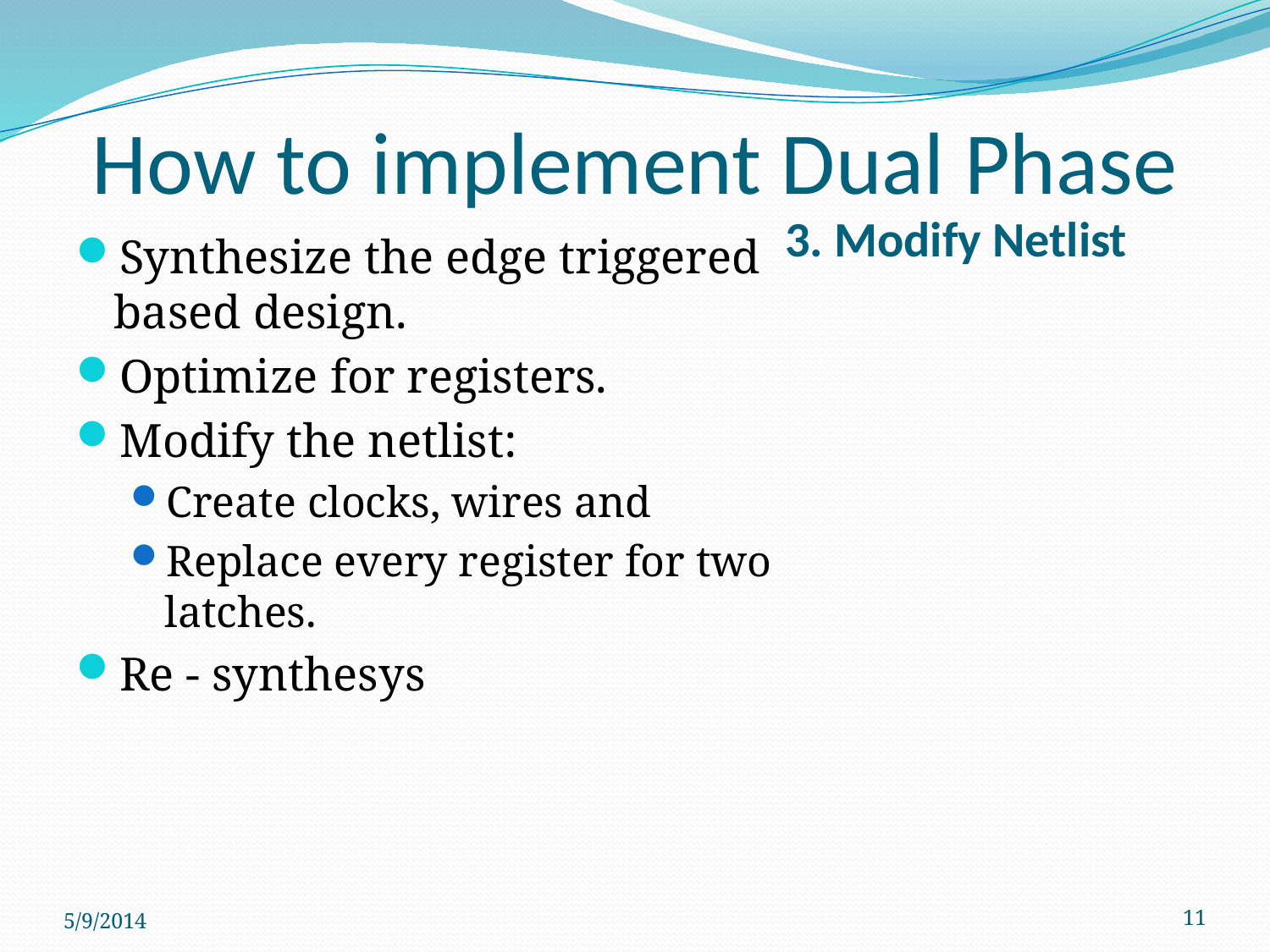

# How to implement Dual Phase
3. Modify Netlist
Synthesize the edge triggered based design.
Optimize for registers.
Modify the netlist:
Create clocks, wires and
Replace every register for two latches.
Re - synthesys

5/9/2014
11